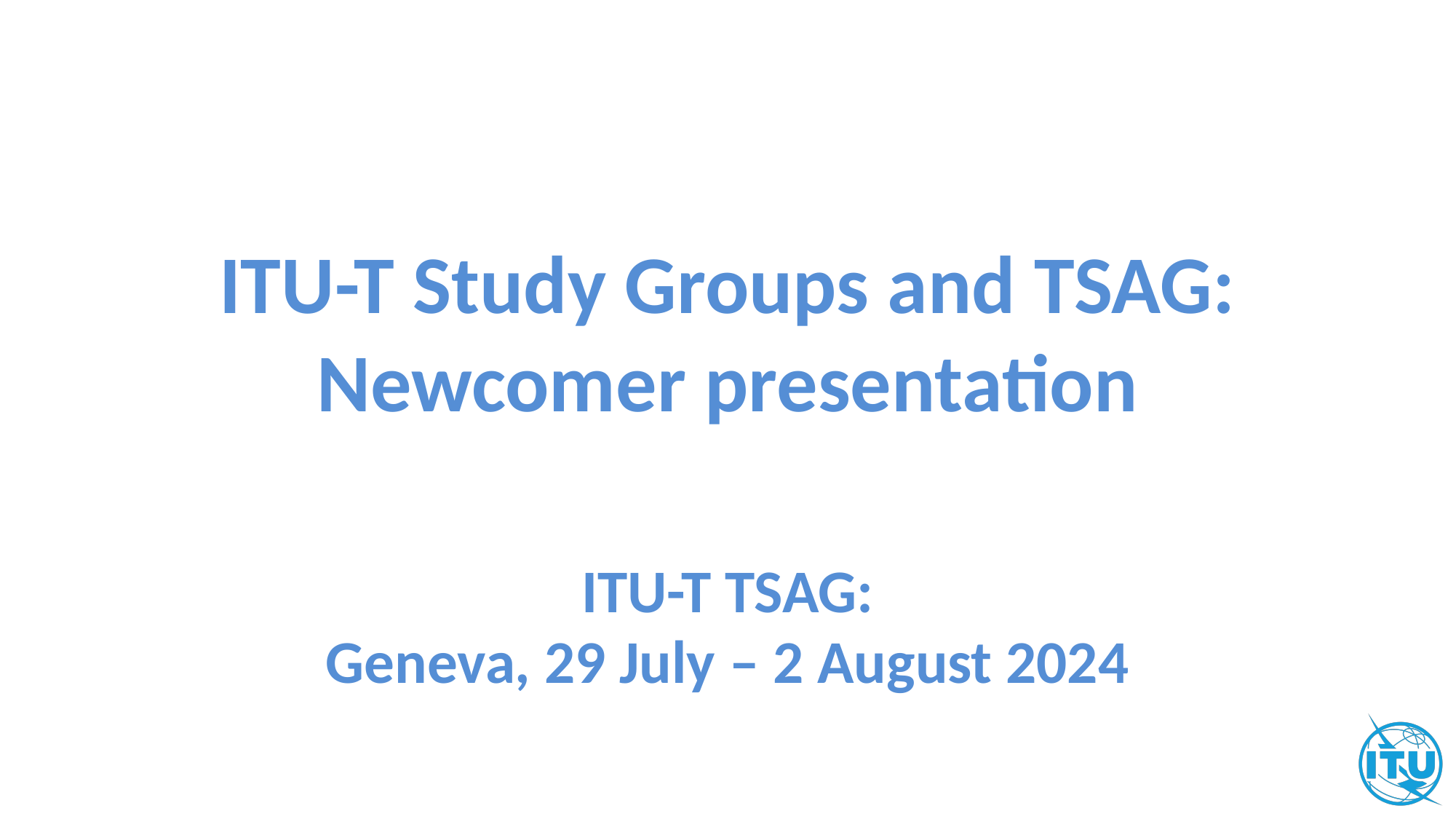

ITU-T Study Groups and TSAG:
Newcomer presentation
ITU-T TSAG:
Geneva, 29 July – 2 August 2024